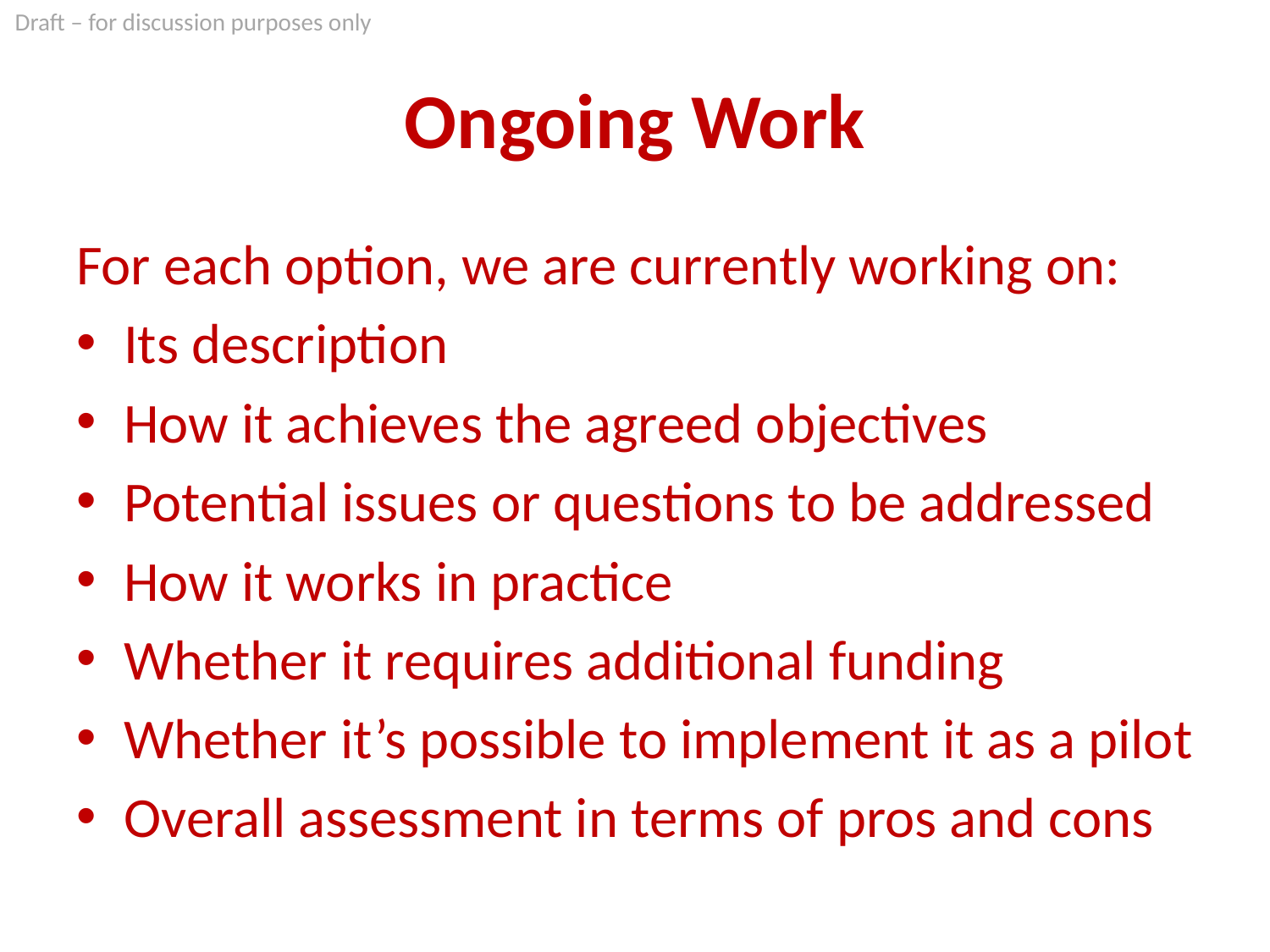

# Ongoing Work
For each option, we are currently working on:
Its description
How it achieves the agreed objectives
Potential issues or questions to be addressed
How it works in practice
Whether it requires additional funding
Whether it’s possible to implement it as a pilot
Overall assessment in terms of pros and cons